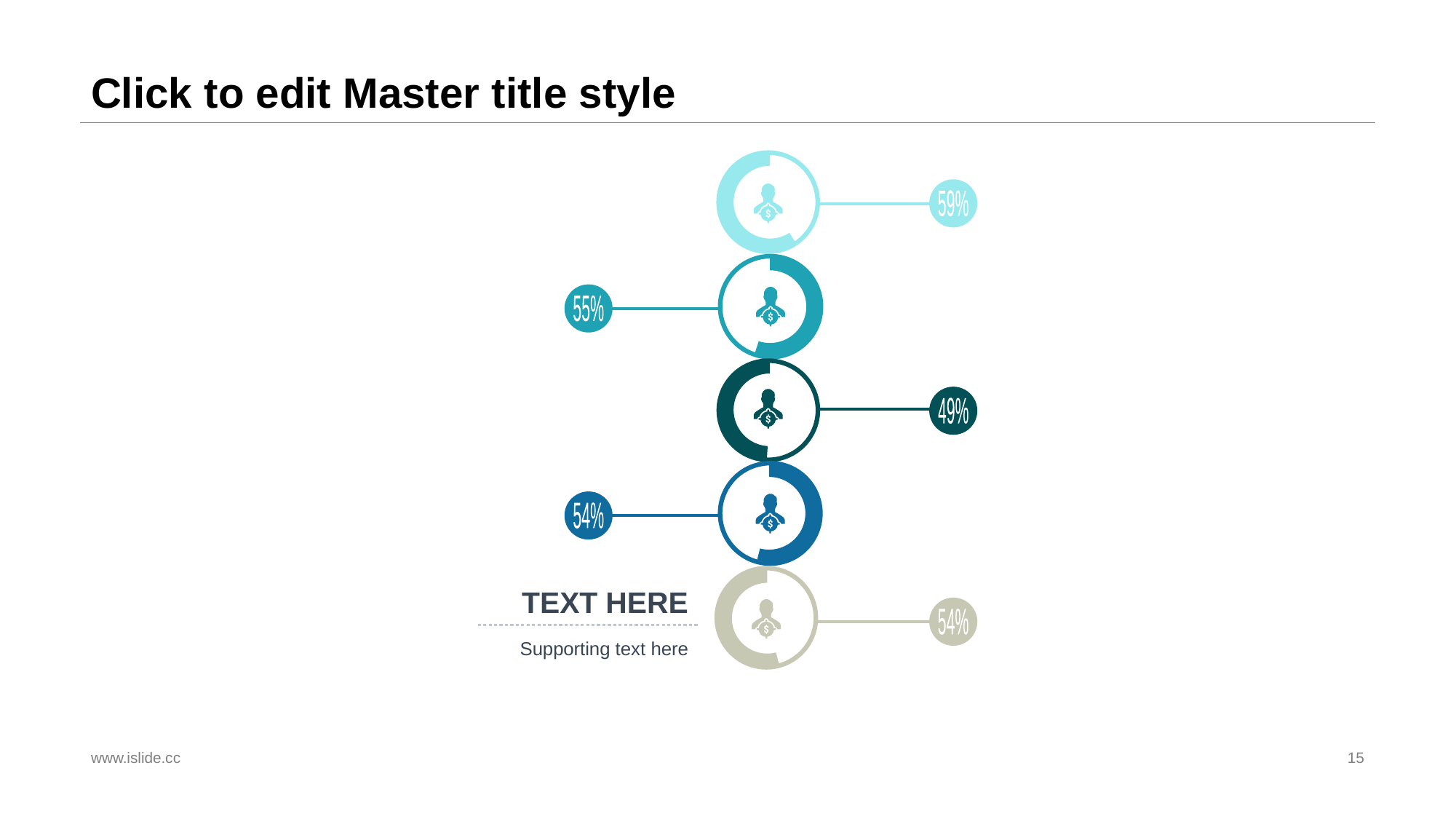

# Click to edit Master title style

59%

55%

49%

54%

TEXT HERE

54%
Supporting text here
www.islide.cc
15